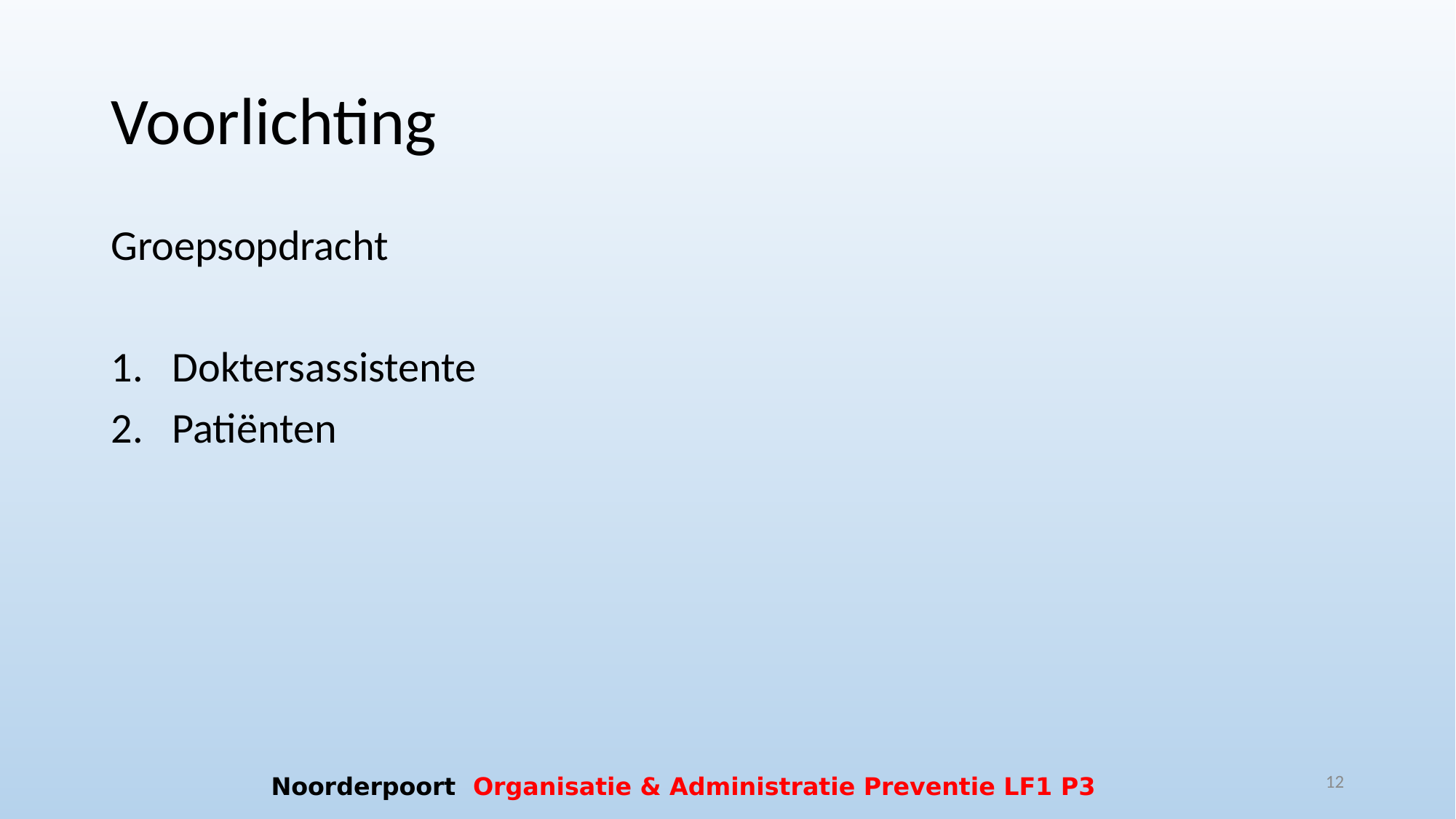

# Voorlichting
Groepsopdracht

Doktersassistente
Patiënten

12
Noorderpoort  Organisatie & Administratie Preventie LF1 P3